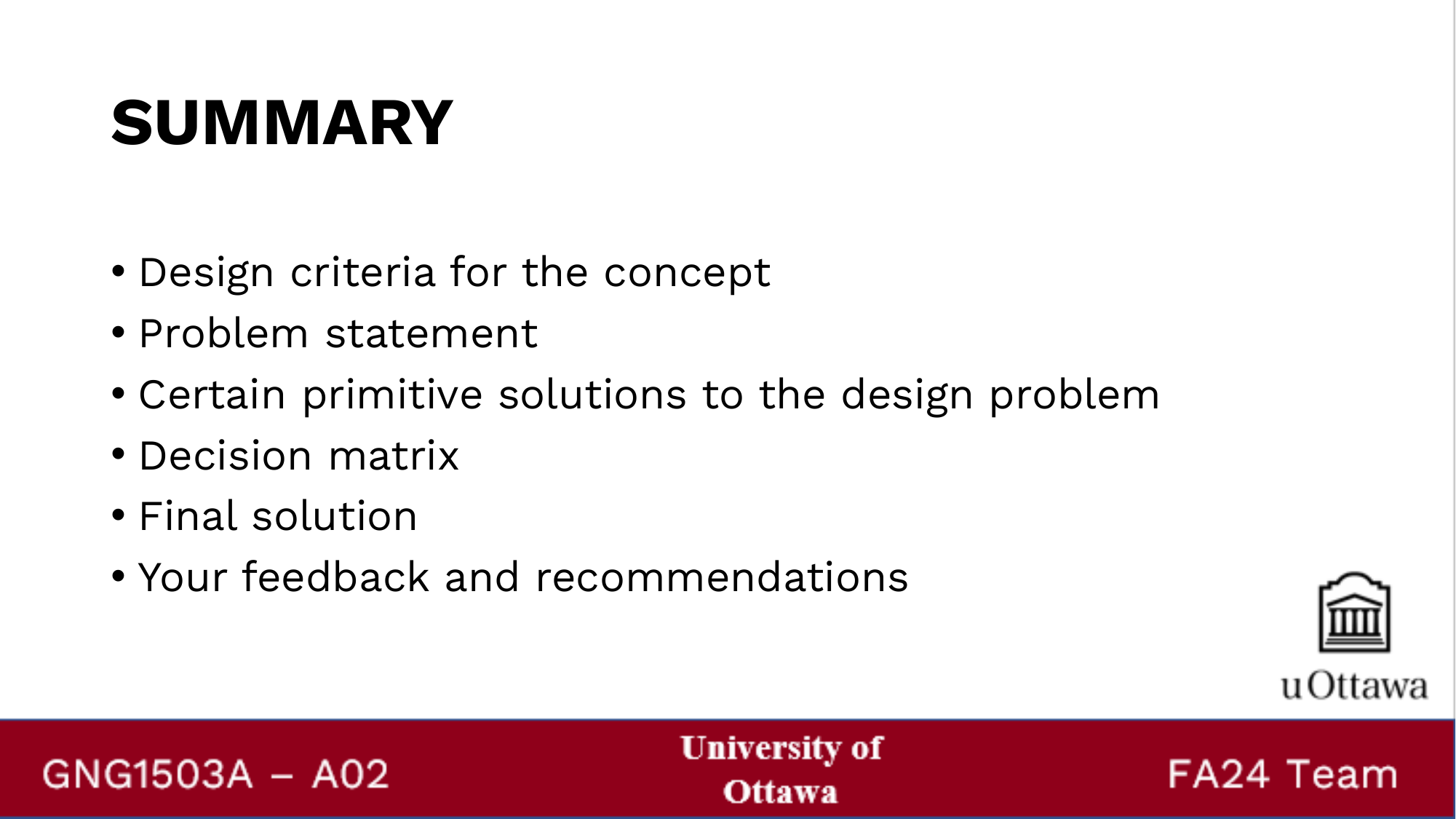

# SUMMARY
Design criteria for the concept
Problem statement
Certain primitive solutions to the design problem
Decision matrix
Final solution
Your feedback and recommendations